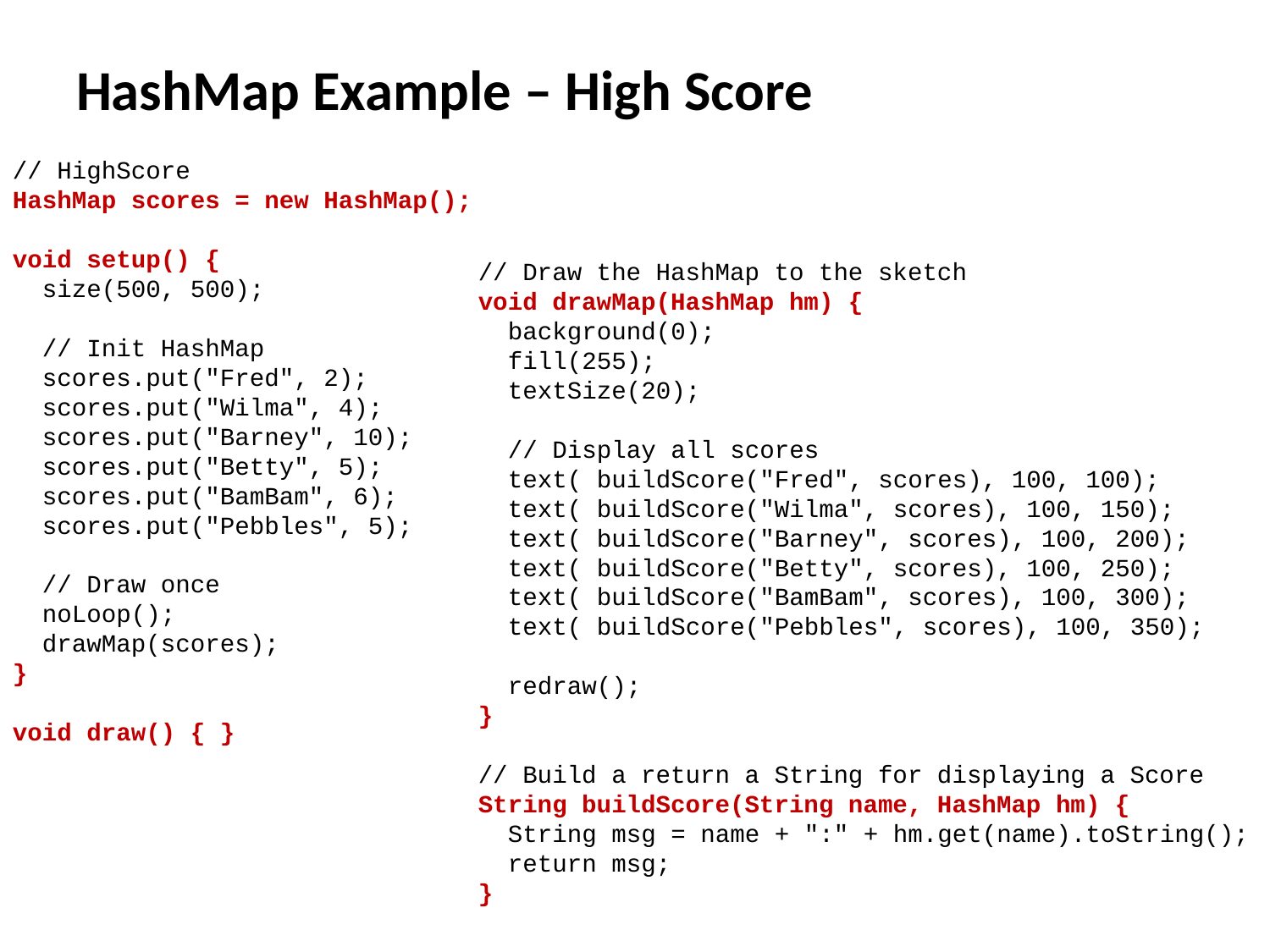

# HashMap Example – High Score
// HighScore
HashMap scores = new HashMap();

void setup() {
  size(500, 500);

  // Init HashMap
  scores.put("Fred", 2);
  scores.put("Wilma", 4);
  scores.put("Barney", 10);
  scores.put("Betty", 5);
  scores.put("BamBam", 6);
  scores.put("Pebbles", 5);

  // Draw once
  noLoop();
  drawMap(scores);
}

void draw() { }
// Draw the HashMap to the sketch
void drawMap(HashMap hm) {
  background(0);
  fill(255);
  textSize(20);

  // Display all scores
  text( buildScore("Fred", scores), 100, 100);
  text( buildScore("Wilma", scores), 100, 150);
  text( buildScore("Barney", scores), 100, 200);
  text( buildScore("Betty", scores), 100, 250);
  text( buildScore("BamBam", scores), 100, 300);
  text( buildScore("Pebbles", scores), 100, 350);

  redraw();
}

// Build a return a String for displaying a Score
String buildScore(String name, HashMap hm) {
  String msg = name + ":" + hm.get(name).toString();
  return msg;
}